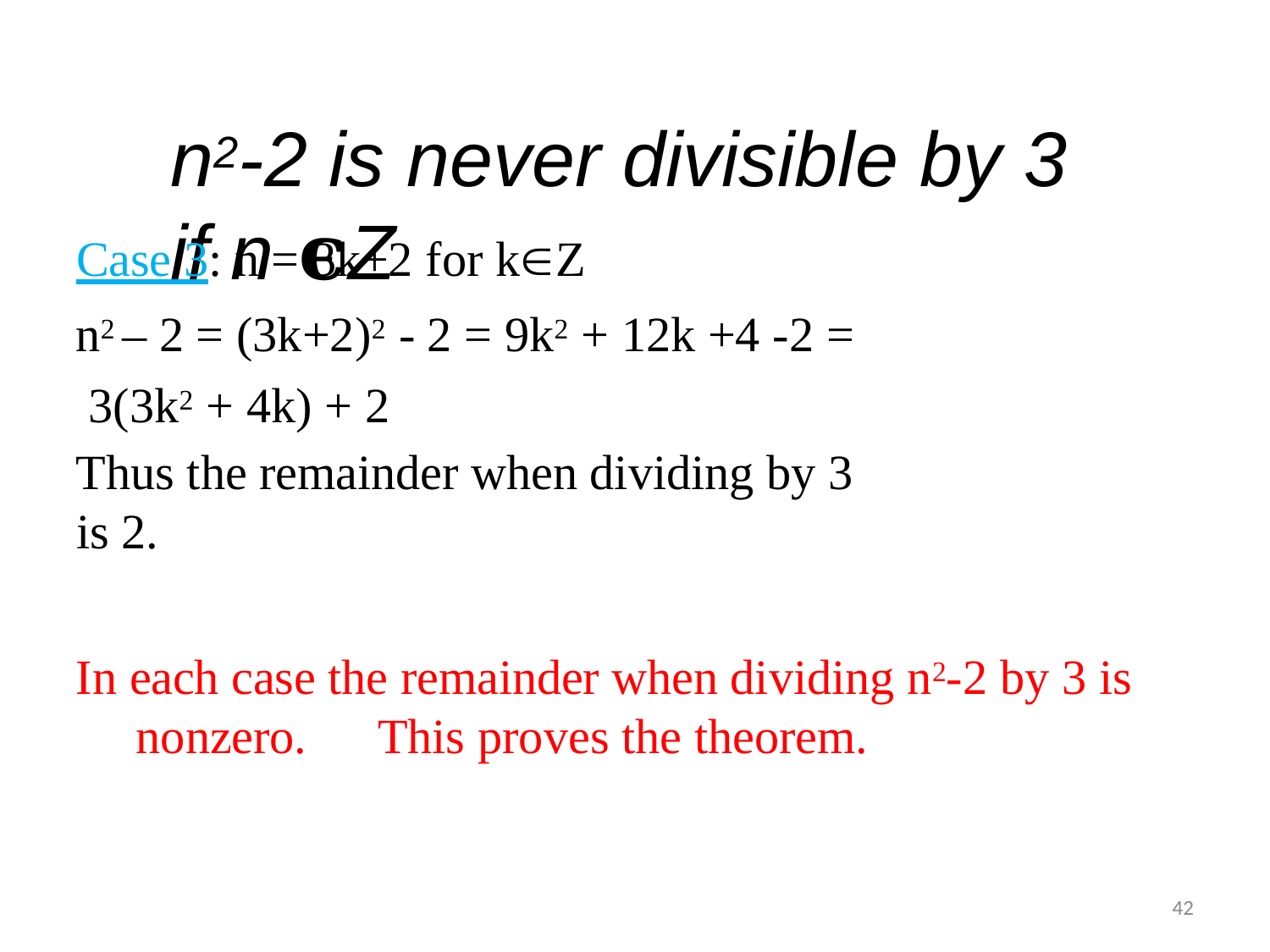

# n2-2 is never divisible by 3 if n 𝛜Z
Case 3: n = 3k+2 for k∈Z
n2 – 2 = (3k+2)2 - 2 = 9k2 + 12k +4 -2 =  3(3k2 + 4k) + 2
Thus the remainder when dividing by 3 is 2.

In each case the remainder when dividing n2-2 by 3 is  nonzero.	This proves the theorem.
42